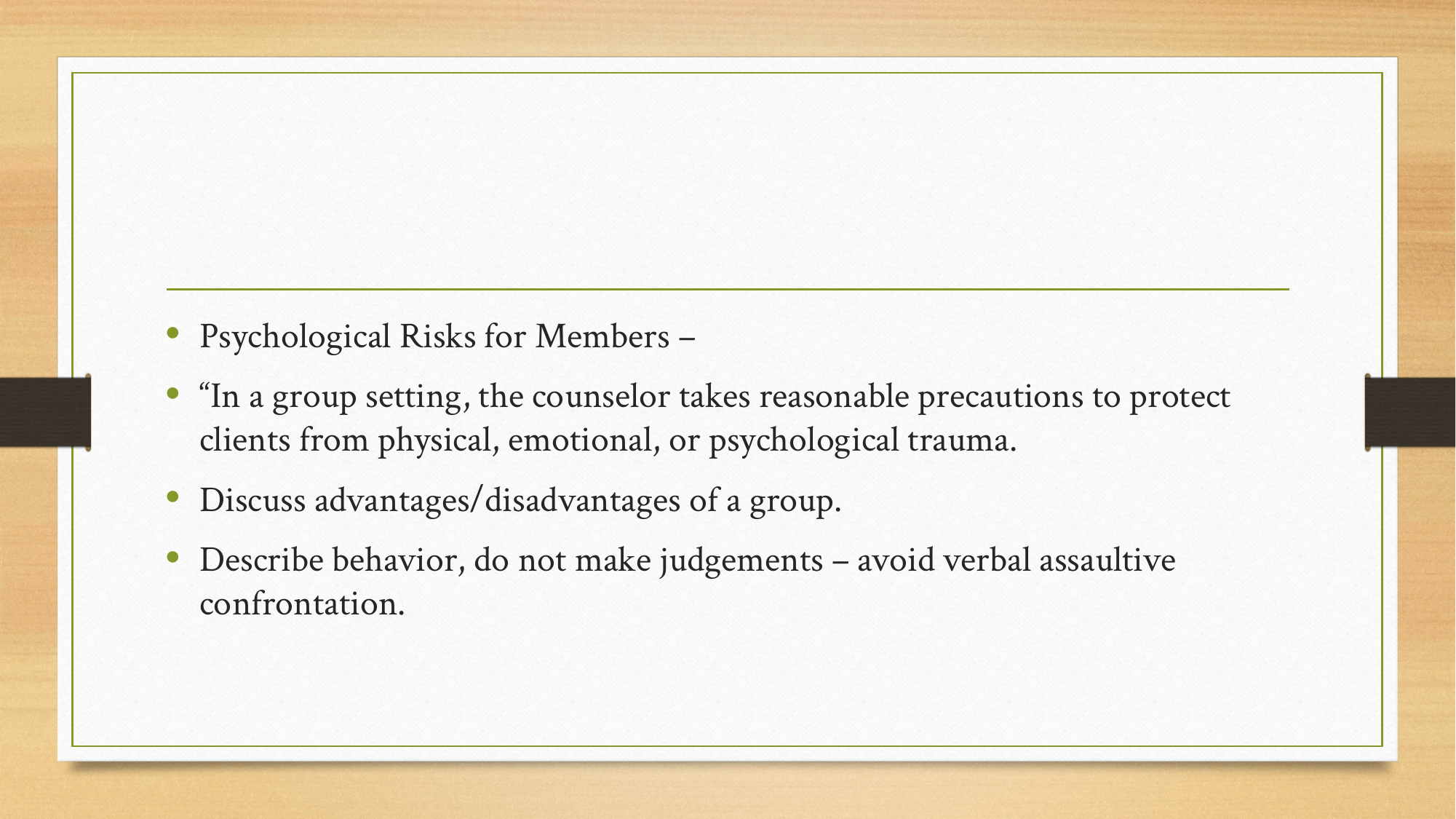

#
Psychological Risks for Members –
“In a group setting, the counselor takes reasonable precautions to protect clients from physical, emotional, or psychological trauma.
Discuss advantages/disadvantages of a group.
Describe behavior, do not make judgements – avoid verbal assaultive confrontation.